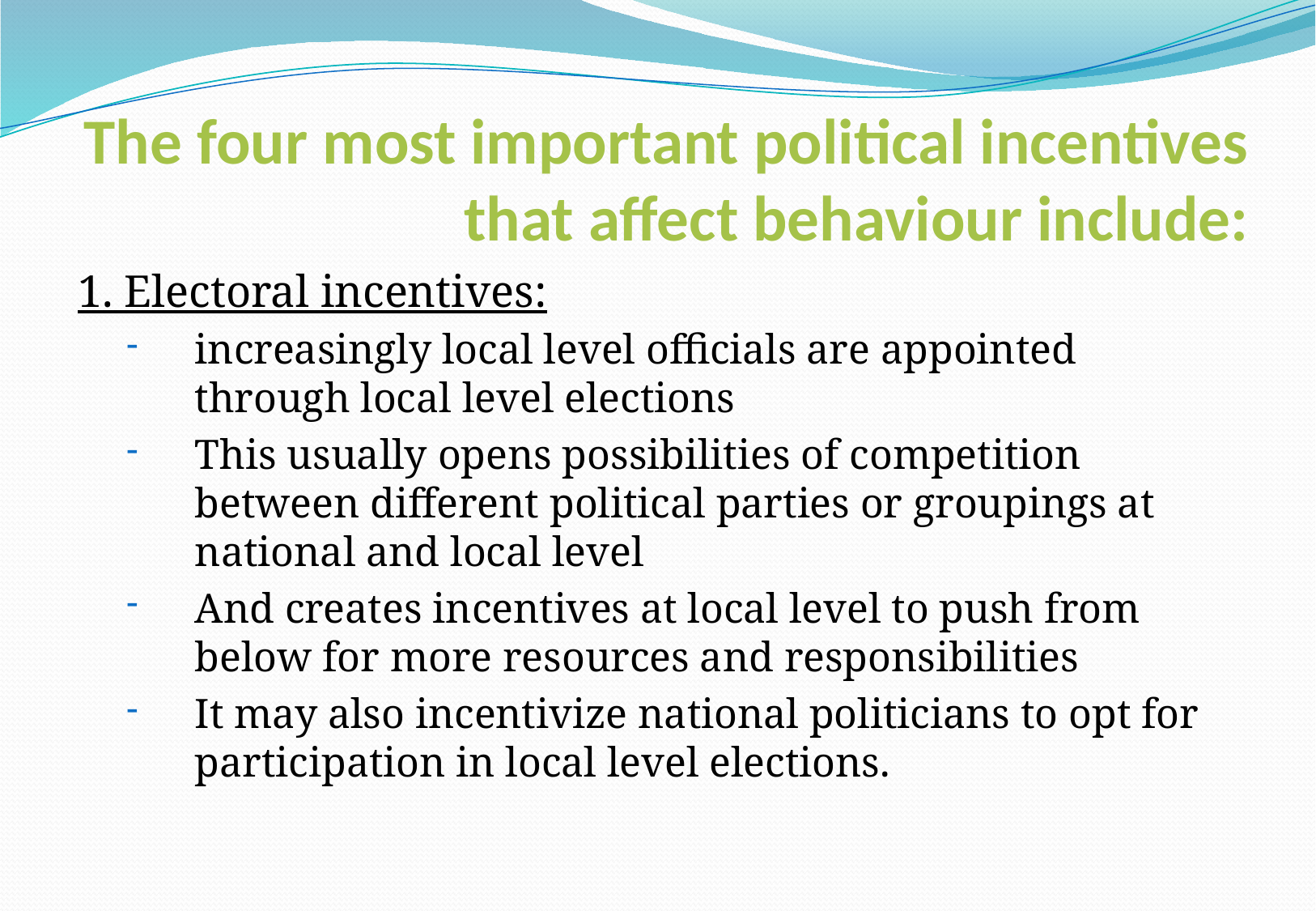

# The four most important political incentives that affect behaviour include:
1. Electoral incentives:
increasingly local level officials are appointed through local level elections
This usually opens possibilities of competition between different political parties or groupings at national and local level
And creates incentives at local level to push from below for more resources and responsibilities
It may also incentivize national politicians to opt for participation in local level elections.